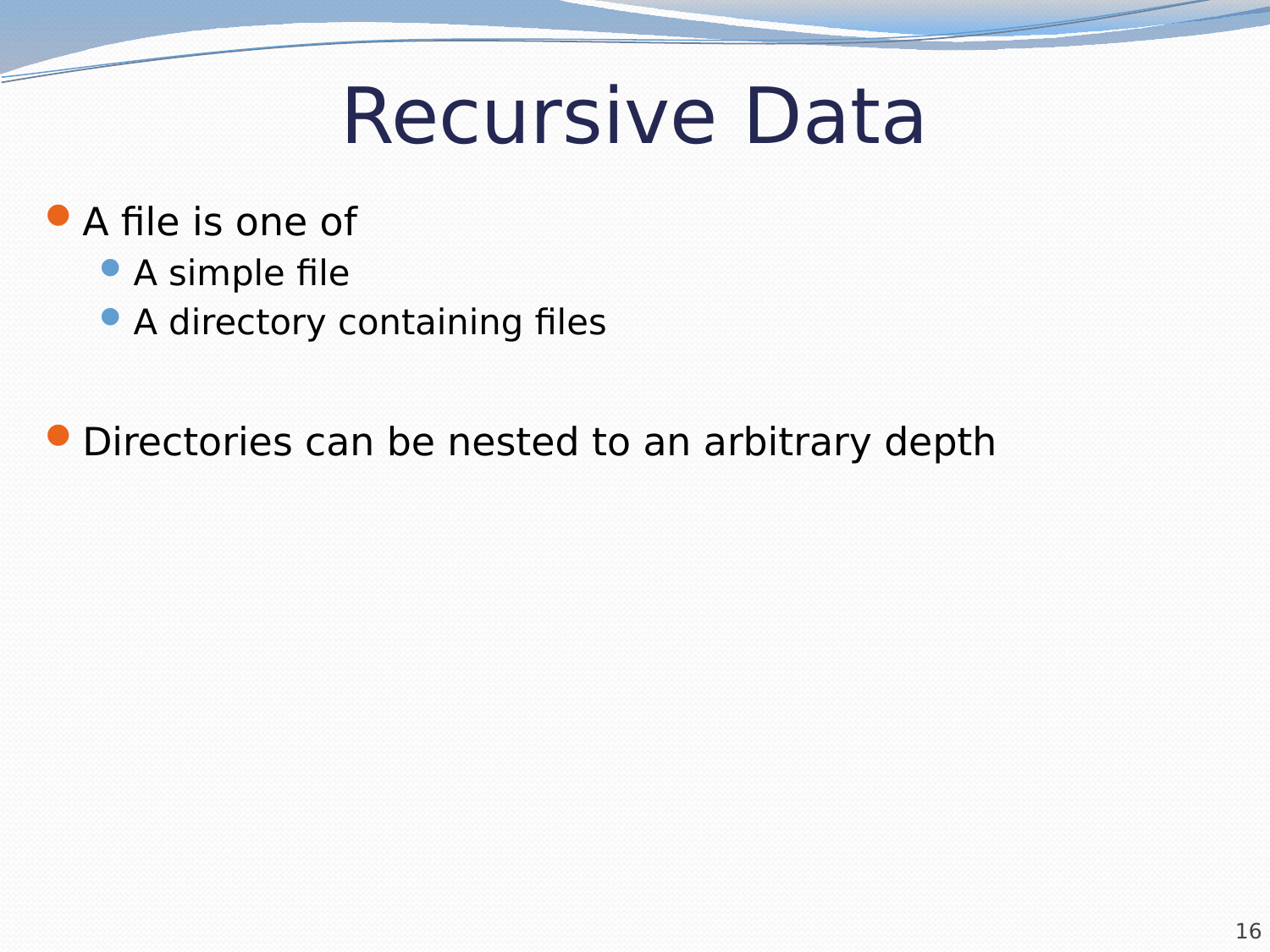

# Recursive Data
A file is one of
A simple file
A directory containing files

Directories can be nested to an arbitrary depth